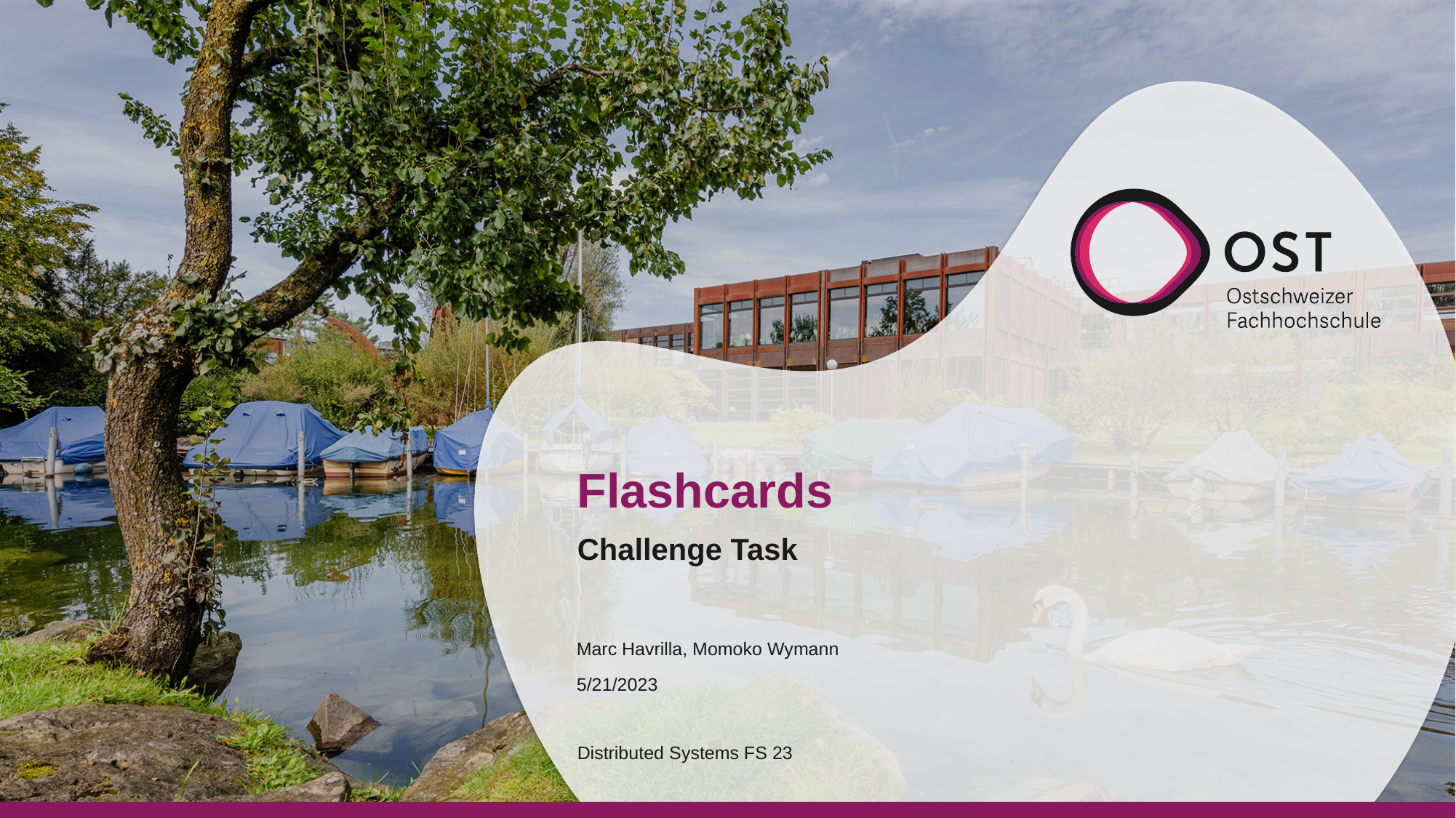

# Flashcards
Challenge Task
Marc Havrilla, Momoko Wymann
5/21/2023
Distributed Systems FS 23